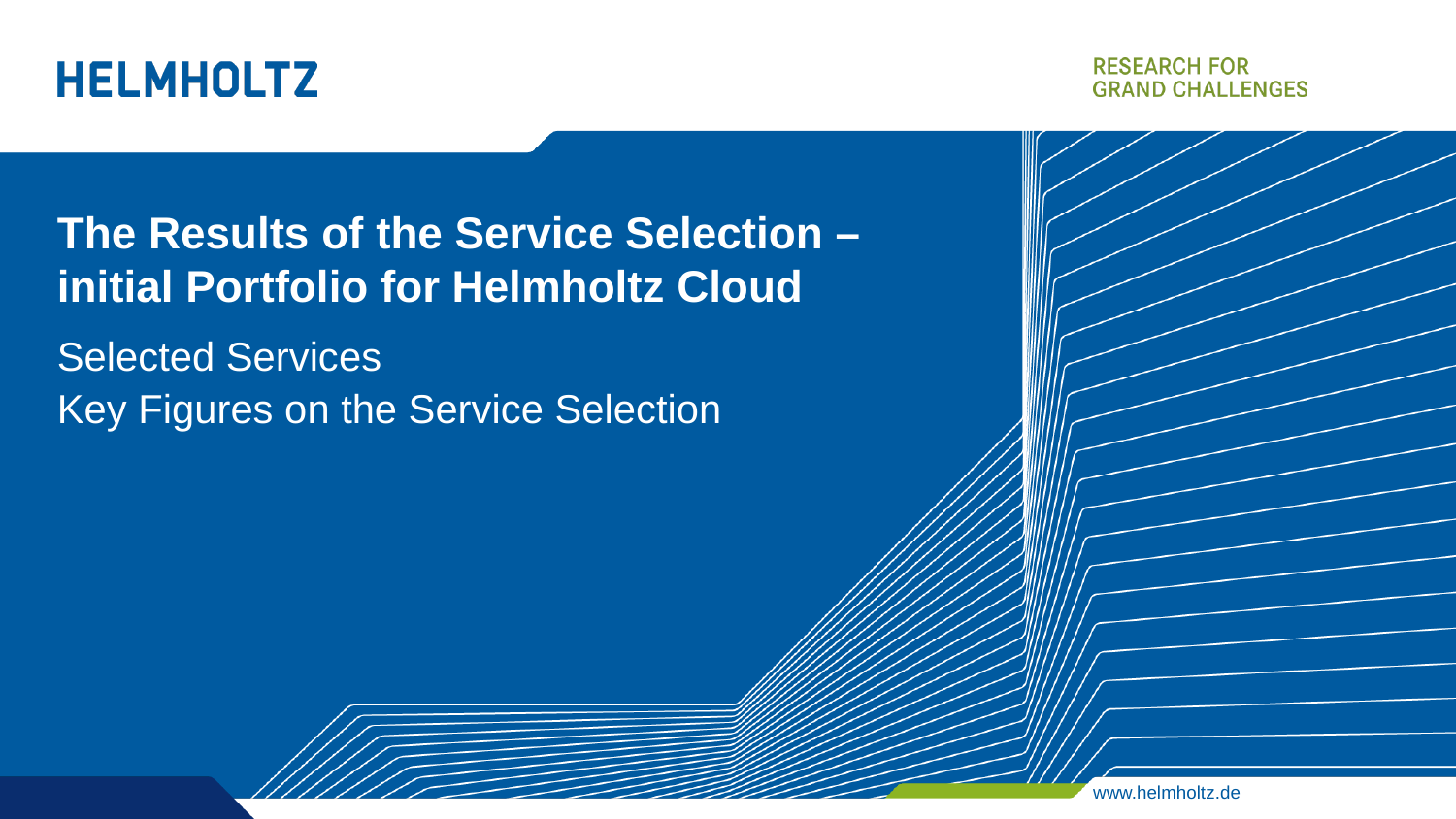

# The Results of the Service Selection – initial Portfolio for Helmholtz Cloud
Selected Services
Key Figures on the Service Selection